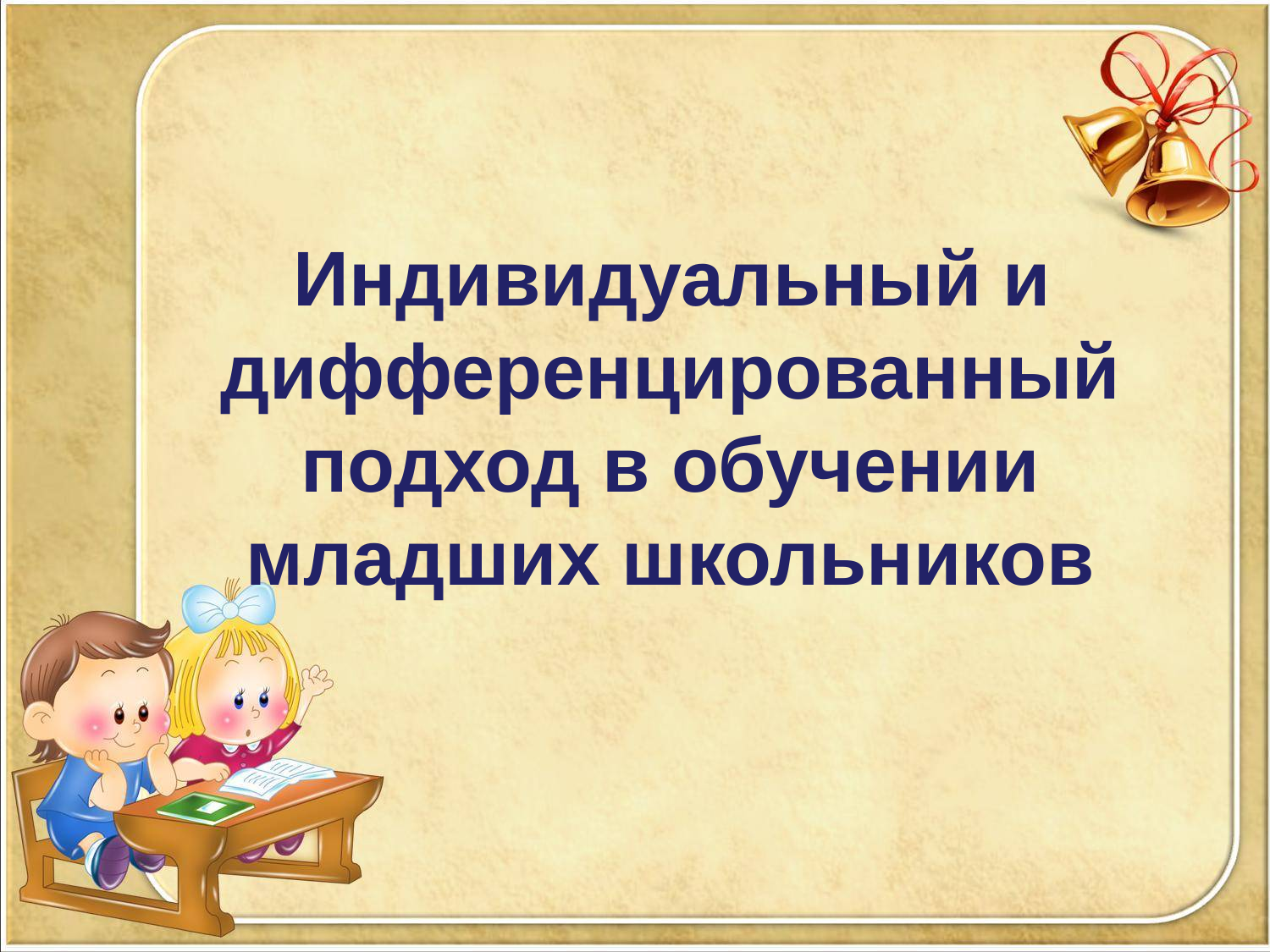

#
 Индивидуальный и дифференцированный подход в обучении младших школьников